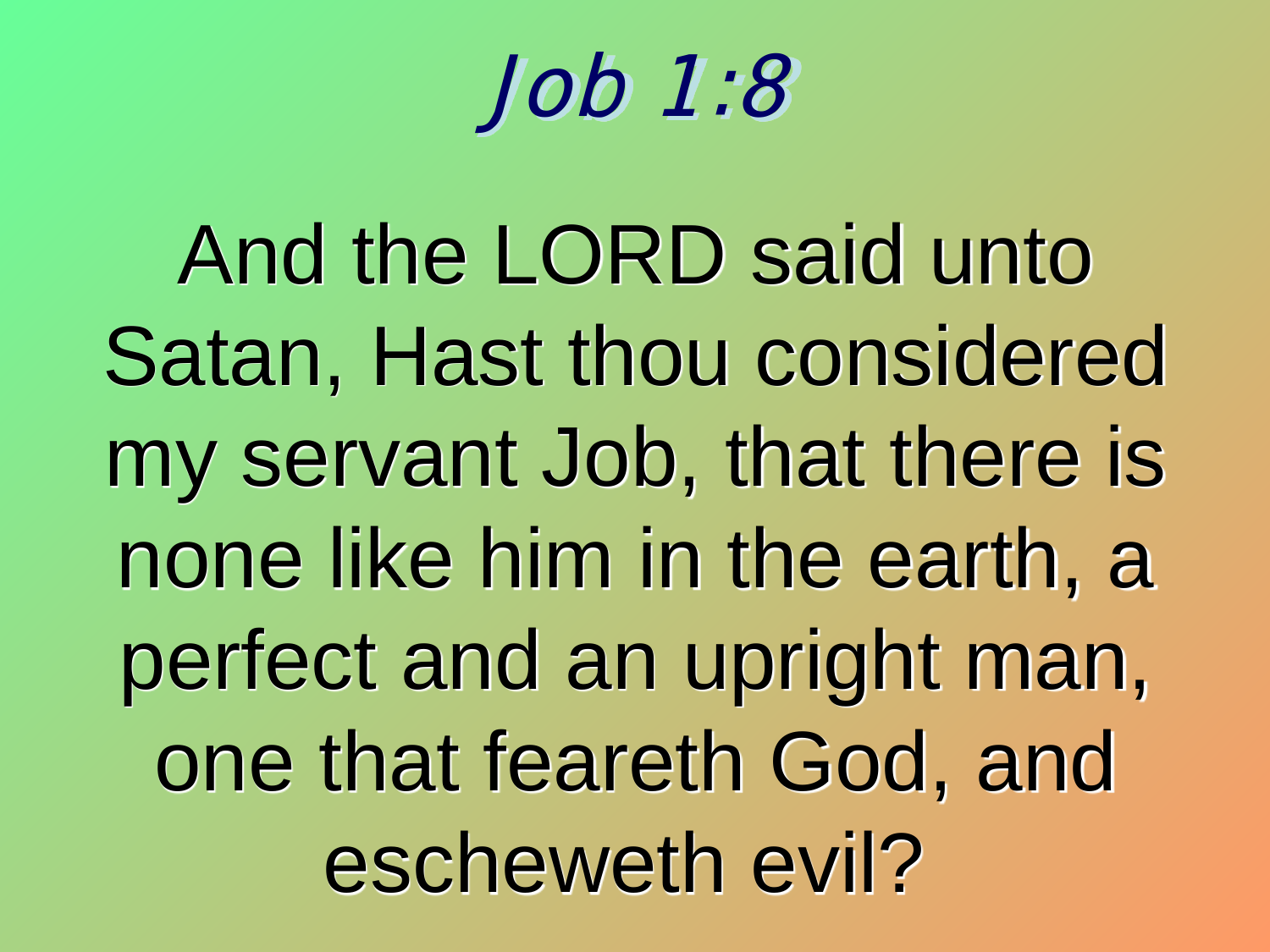

Job 1:8
And the LORD said unto Satan, Hast thou considered my servant Job, that there is none like him in the earth, a perfect and an upright man, one that feareth God, and escheweth evil?